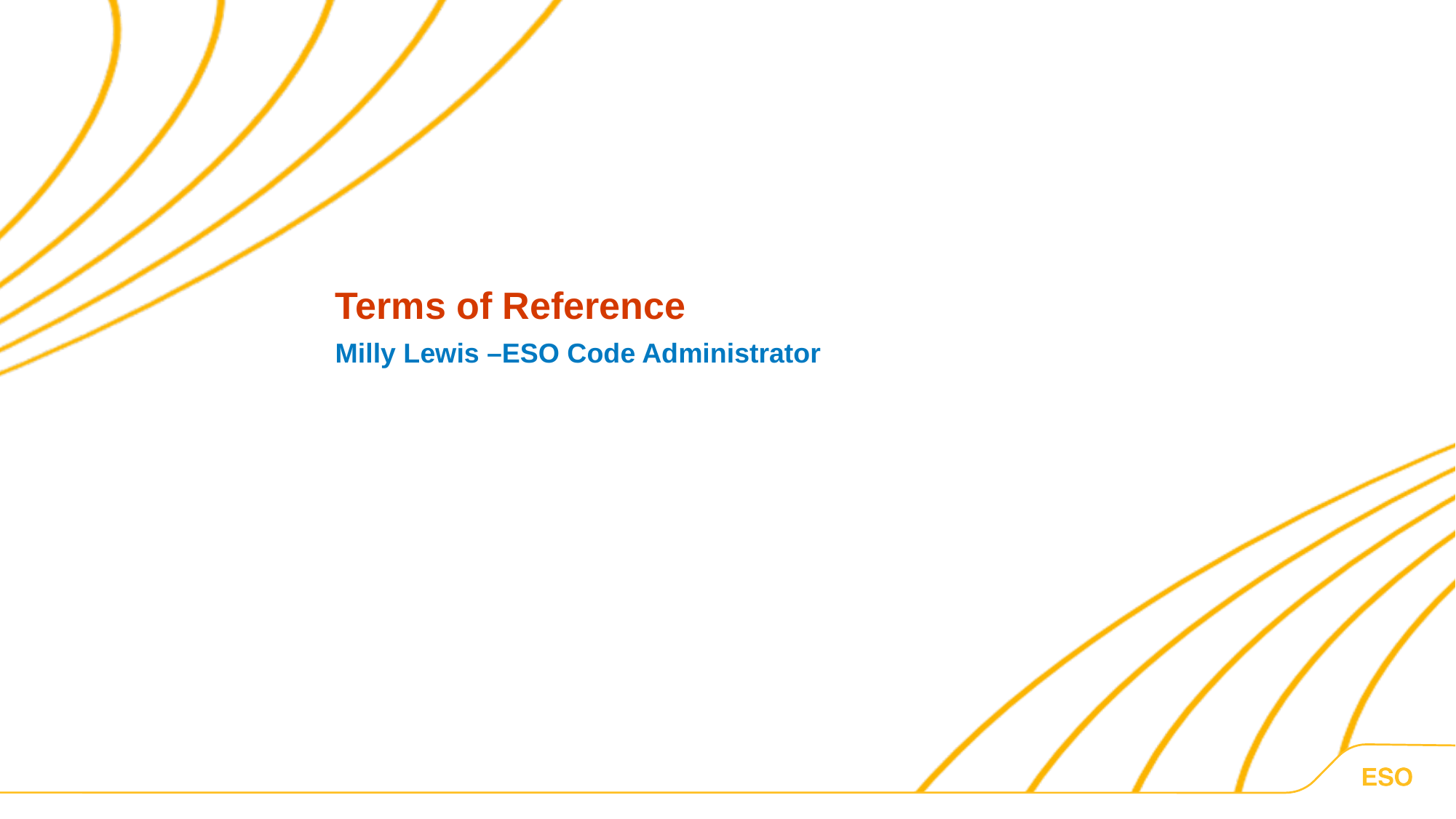

Terms of Reference
Milly Lewis –ESO Code Administrator